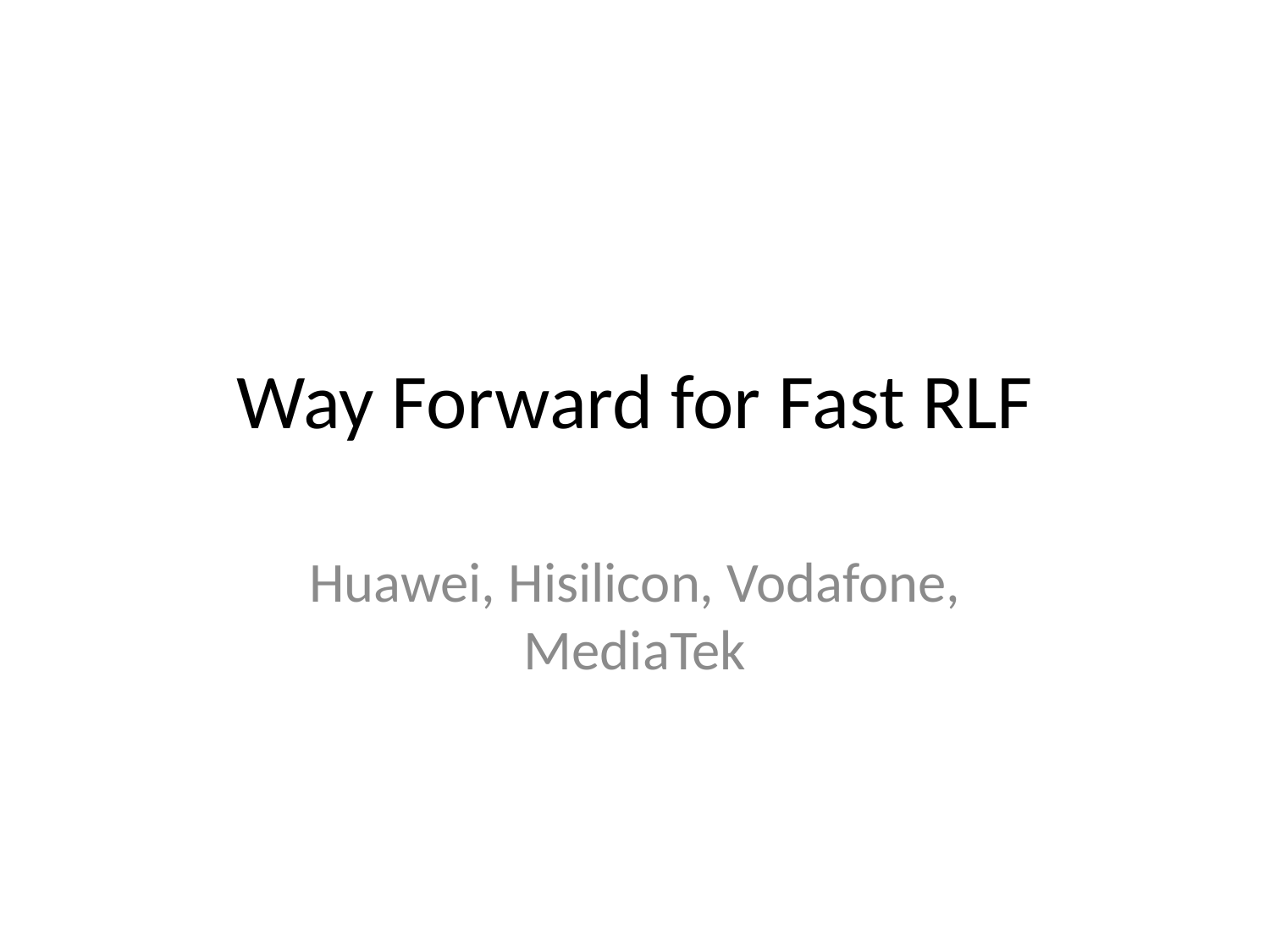

# Way Forward for Fast RLF
Huawei, Hisilicon, Vodafone, MediaTek